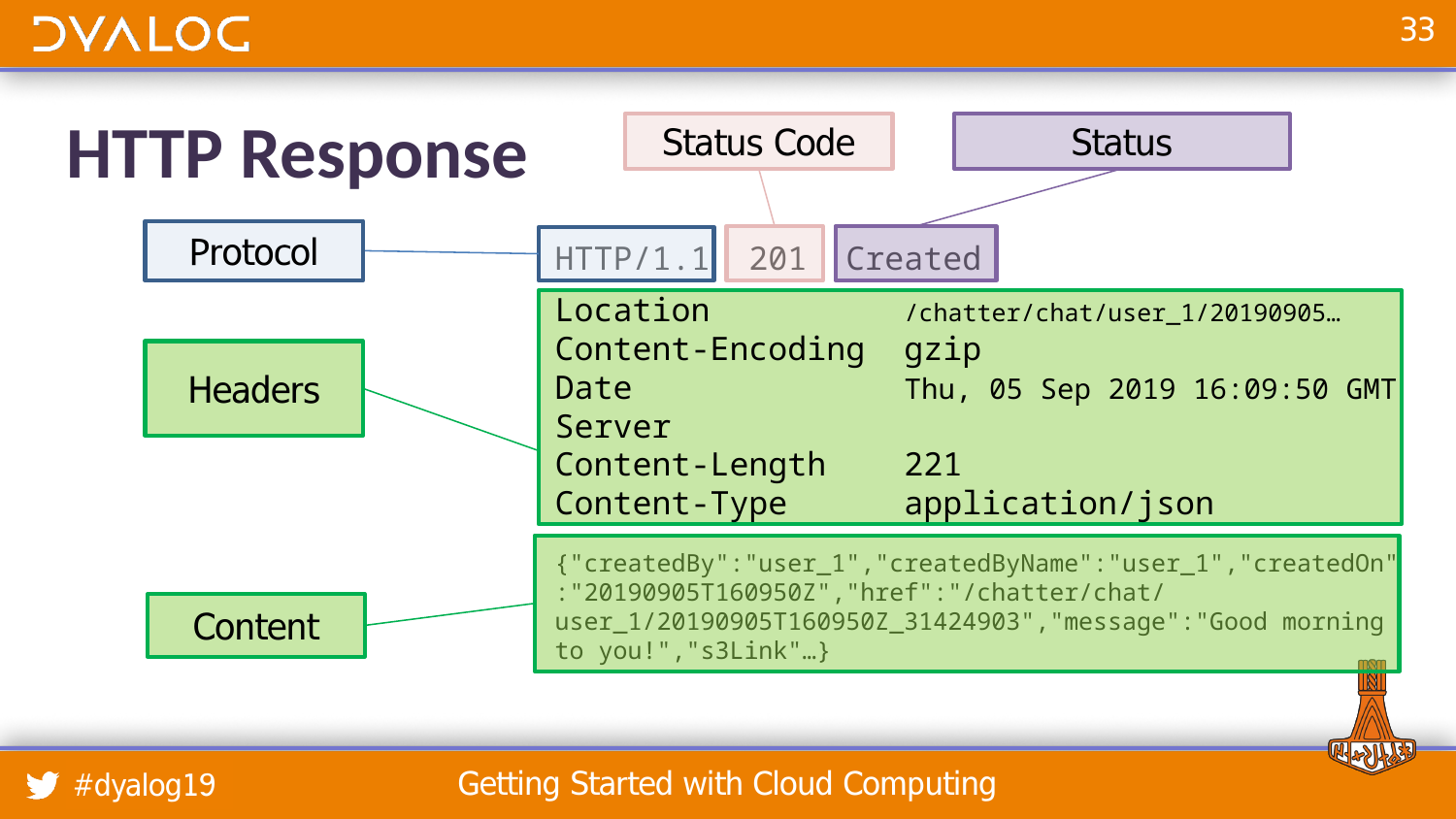

# HTTP Response
Status Code
Status
Protocol

HTTP/1.1  201  Created
Location          /chatter/chat/user_1/20190905…
Content-Encoding  gzip
Date              Thu, 05 Sep 2019 16:09:50 GMT
Server
Content-Length    221
Content-Type      application/json
{"createdBy":"user_1","createdByName":"user_1","createdOn":"20190905T160950Z","href":"/chatter/chat/user_1/20190905T160950Z_31424903","message":"Good morning to you!","s3Link"…}

Headers

Content